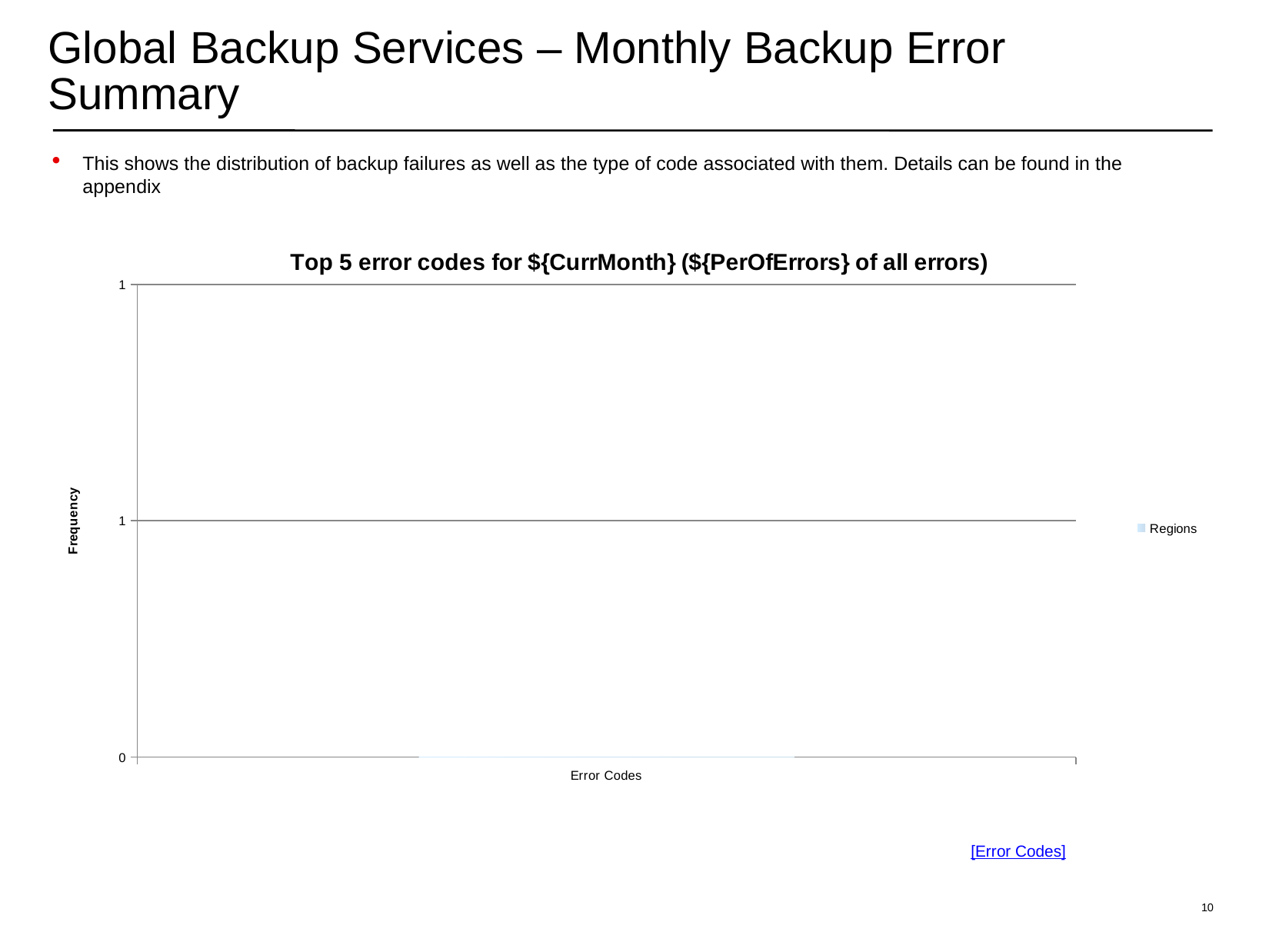

# Global Backup Services – Monthly Backup Error Summary
This shows the distribution of backup failures as well as the type of code associated with them. Details can be found in the appendix

### Chart: Top 5 error codes for ${CurrMonth} (${PerOfErrors} of all errors)

| Category | Regions |
|---|---|
| Error Codes | 0.0 |
[Error Codes]
10